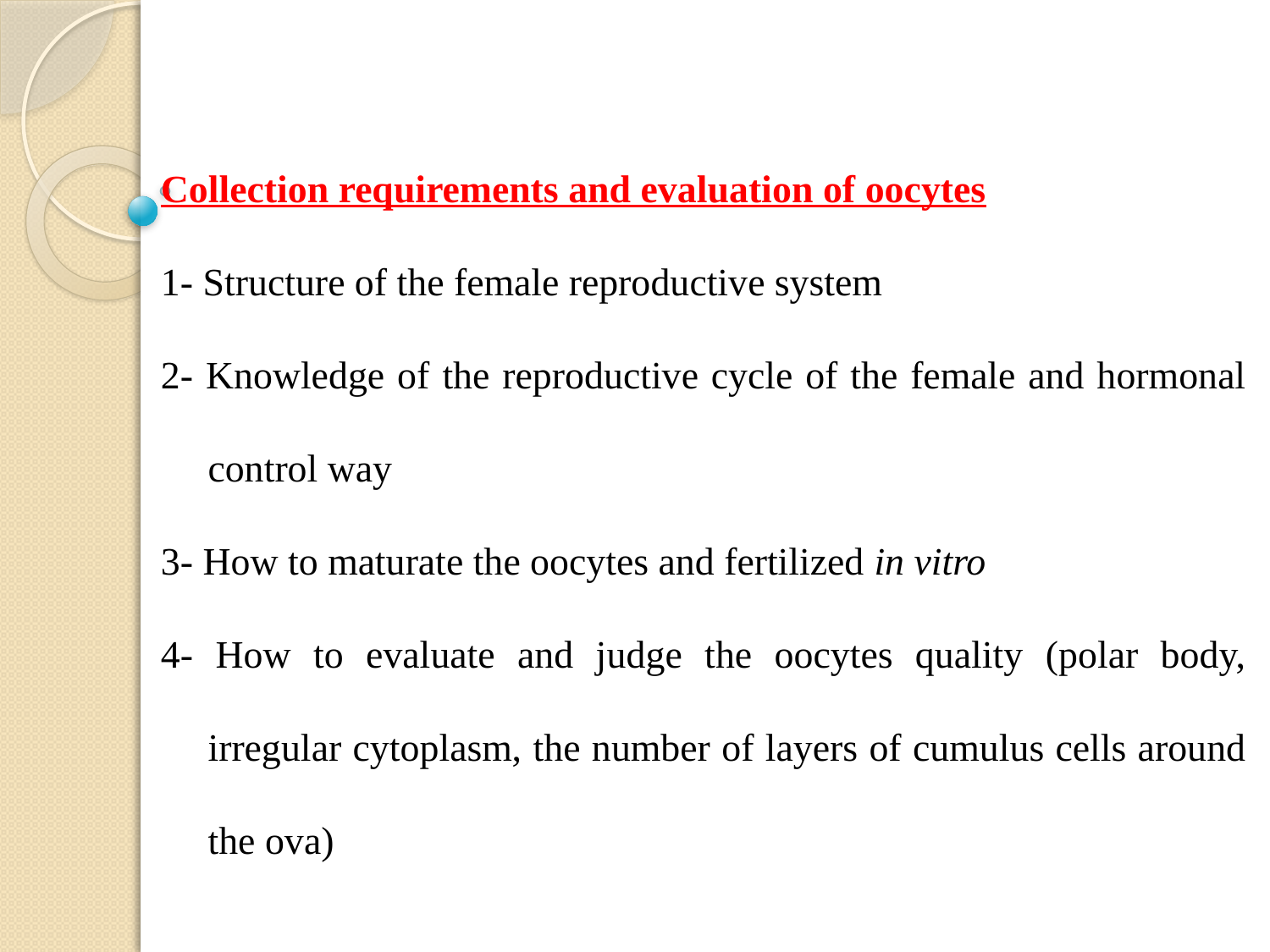

Collection requirements and evaluation of oocytes
1- Structure of the female reproductive system
2- Knowledge of the reproductive cycle of the female and hormonal control way
3- How to maturate the oocytes and fertilized in vitro
4- How to evaluate and judge the oocytes quality (polar body, irregular cytoplasm, the number of layers of cumulus cells around the ova)